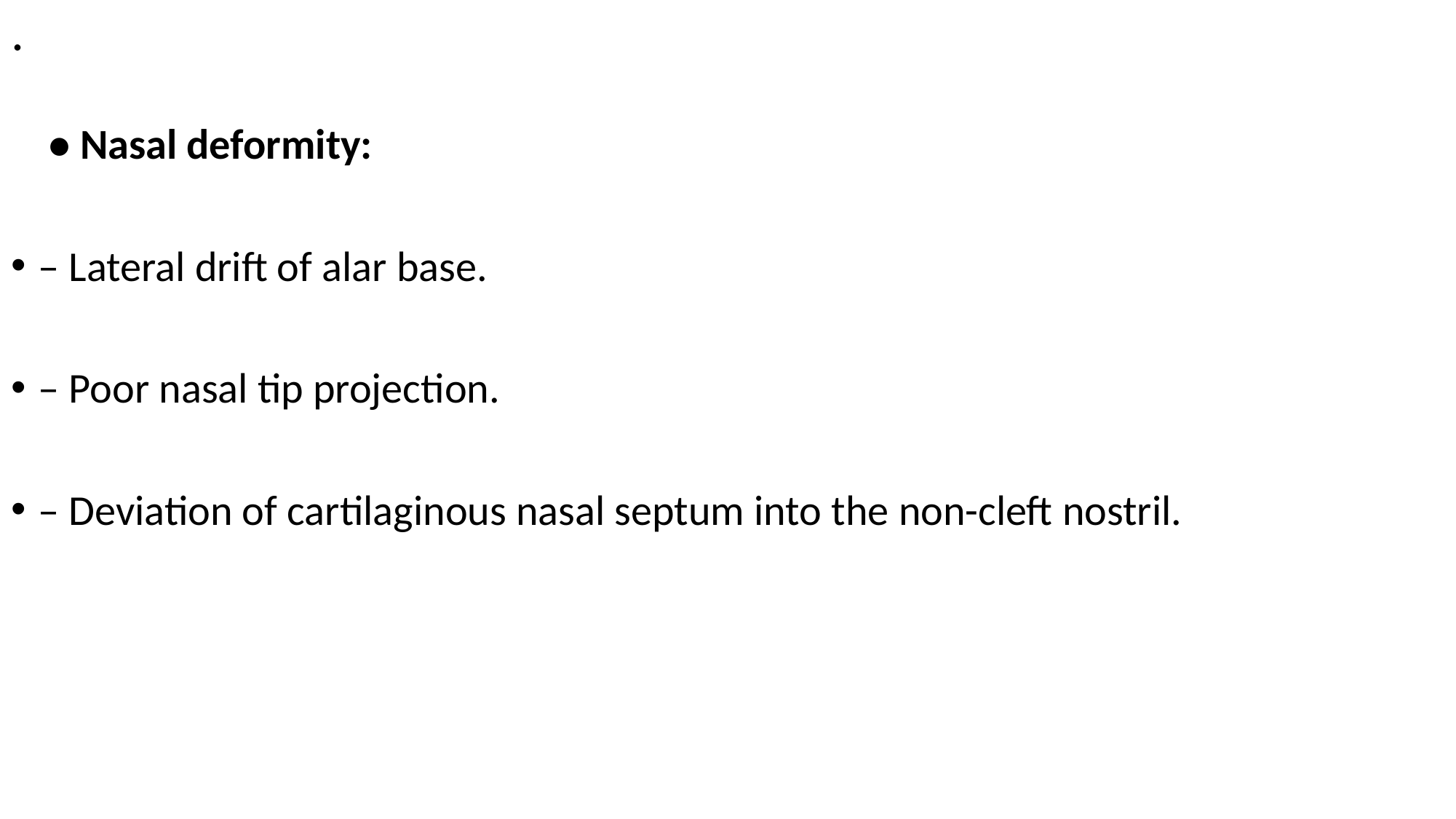

# .
    • Nasal deformity:

– Lateral drift of alar base.

– Poor nasal tip projection.

– Deviation of cartilaginous nasal septum into the non-cleft nostril.